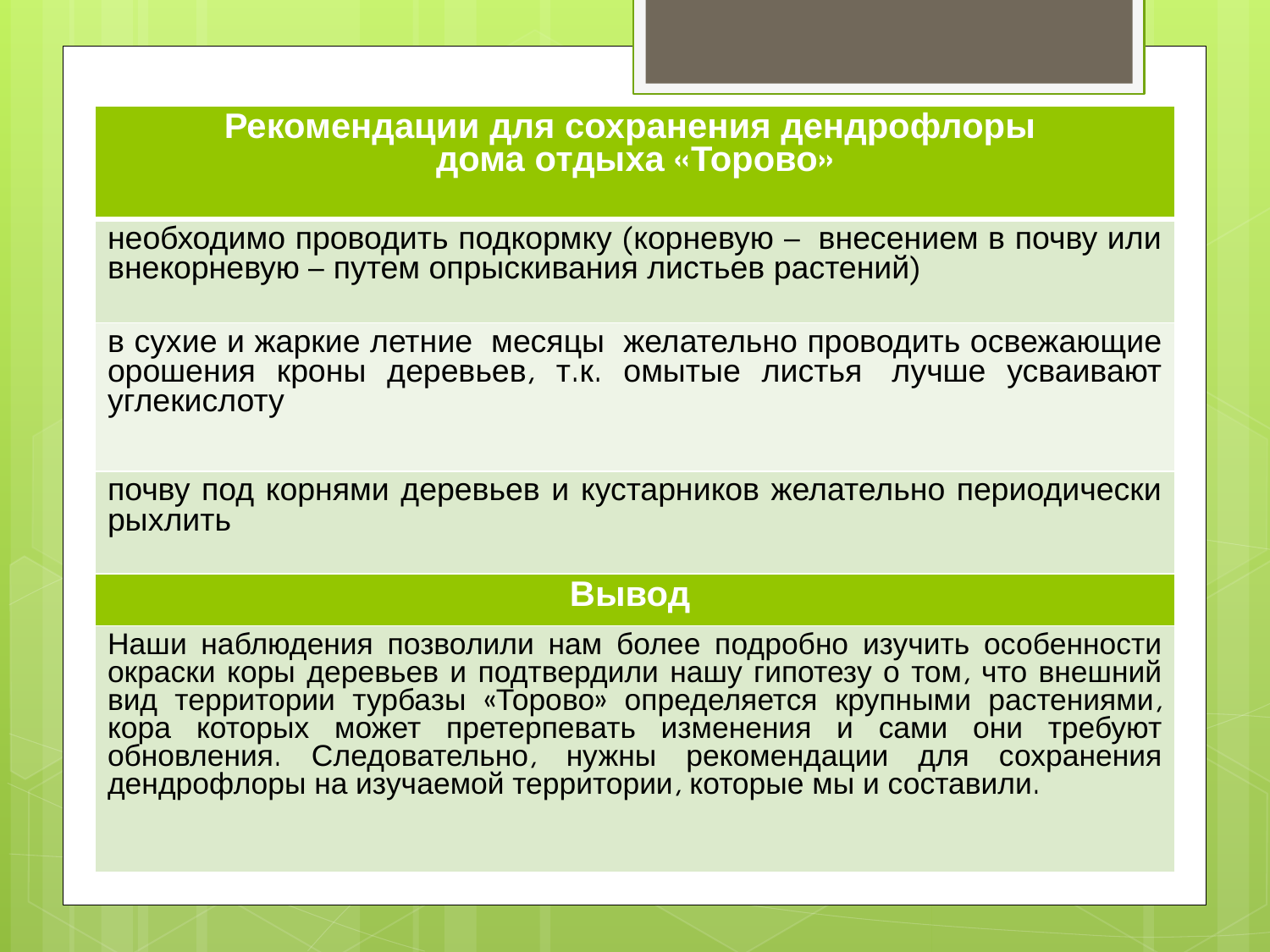

| Рекомендации для сохранения дендрофлоры дома отдыха «Торово» |
| --- |
| необходимо проводить подкормку (корневую –  внесением в почву или внекорневую – путем опрыскивания листьев растений) |
| в сухие и жаркие летние  месяцы  желательно проводить освежающие орошения кроны деревьев, т.к. омытые листья  лучше усваивают углекислоту |
| почву под корнями деревьев и кустарников желательно периодически рыхлить |
| Вывод |
| Наши наблюдения позволили нам более подробно изучить особенности окраски коры деревьев и подтвердили нашу гипотезу о том, что внешний вид территории турбазы «Торово» определяется крупными растениями, кора которых может претерпевать изменения и сами они требуют обновления. Следовательно, нужны рекомендации для сохранения дендрофлоры на изучаемой территории, которые мы и составили. |
#